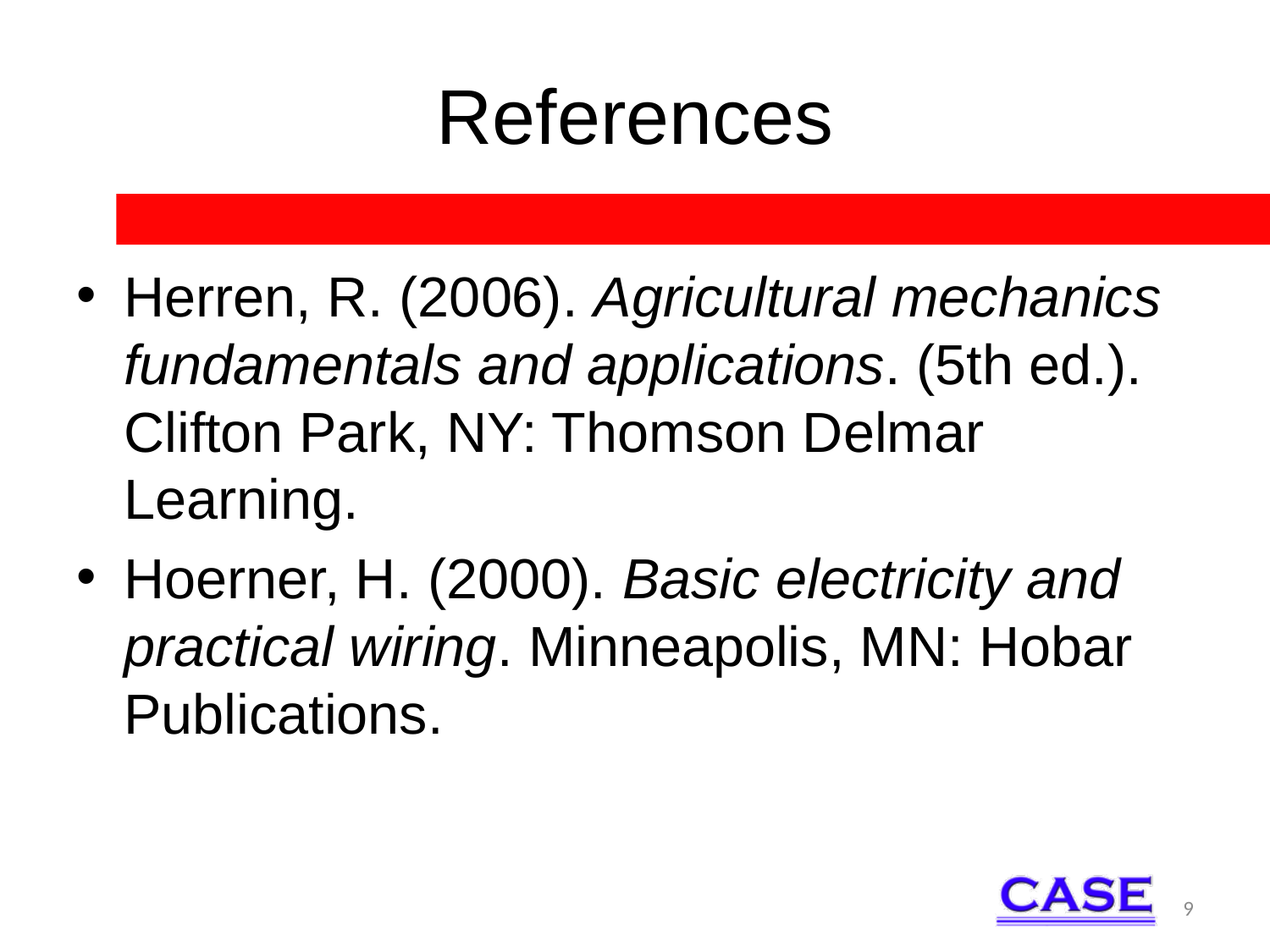

# References
Herren, R. (2006). Agricultural mechanics fundamentals and applications. (5th ed.). Clifton Park, NY: Thomson Delmar Learning.
Hoerner, H. (2000). Basic electricity and practical wiring. Minneapolis, MN: Hobar Publications.
9